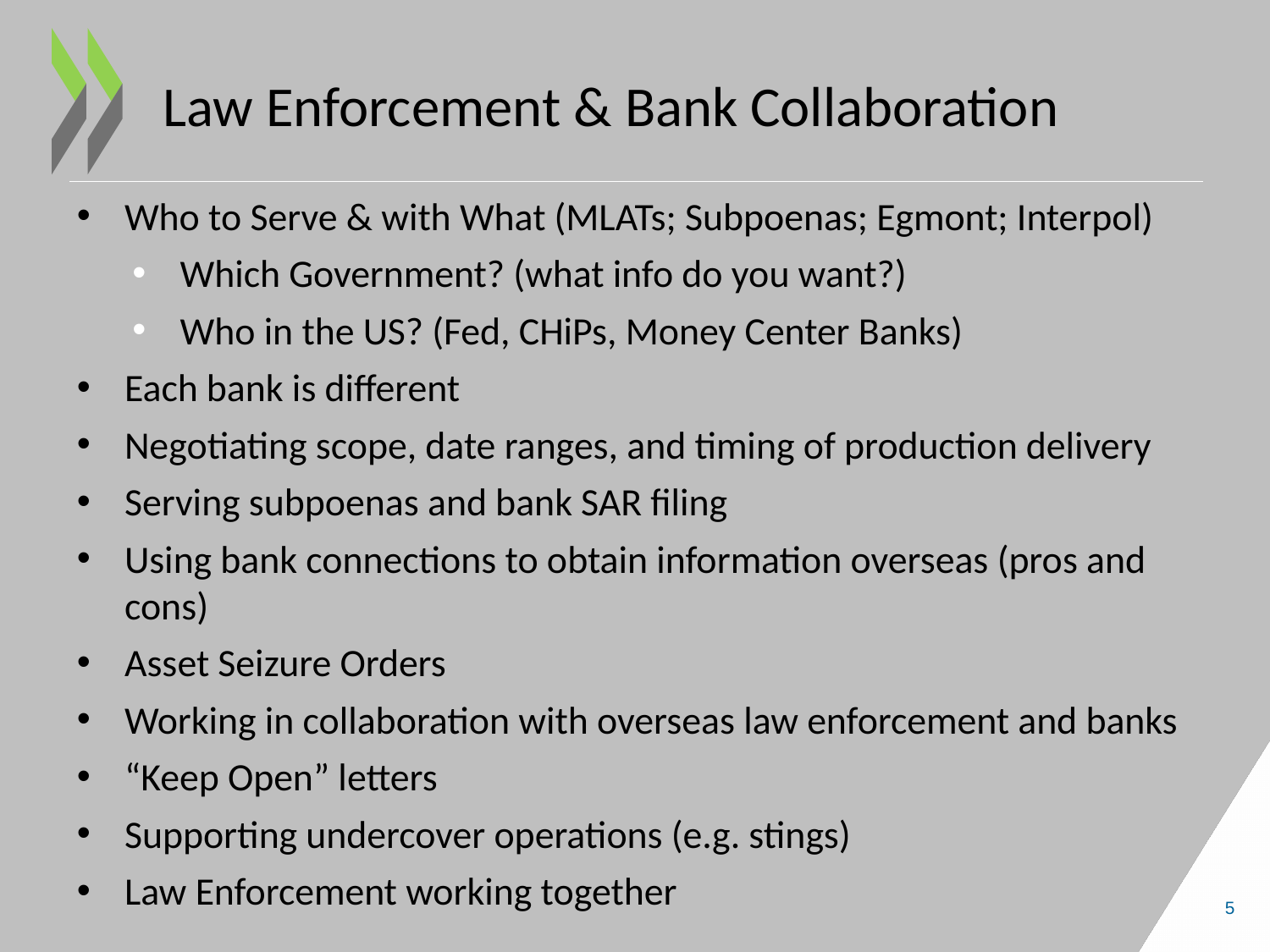

# Law Enforcement & Bank Collaboration
Who to Serve & with What (MLATs; Subpoenas; Egmont; Interpol)
Which Government? (what info do you want?)
Who in the US? (Fed, CHiPs, Money Center Banks)
Each bank is different
Negotiating scope, date ranges, and timing of production delivery
Serving subpoenas and bank SAR filing
Using bank connections to obtain information overseas (pros and cons)
Asset Seizure Orders
Working in collaboration with overseas law enforcement and banks
“Keep Open” letters
Supporting undercover operations (e.g. stings)
Law Enforcement working together

5